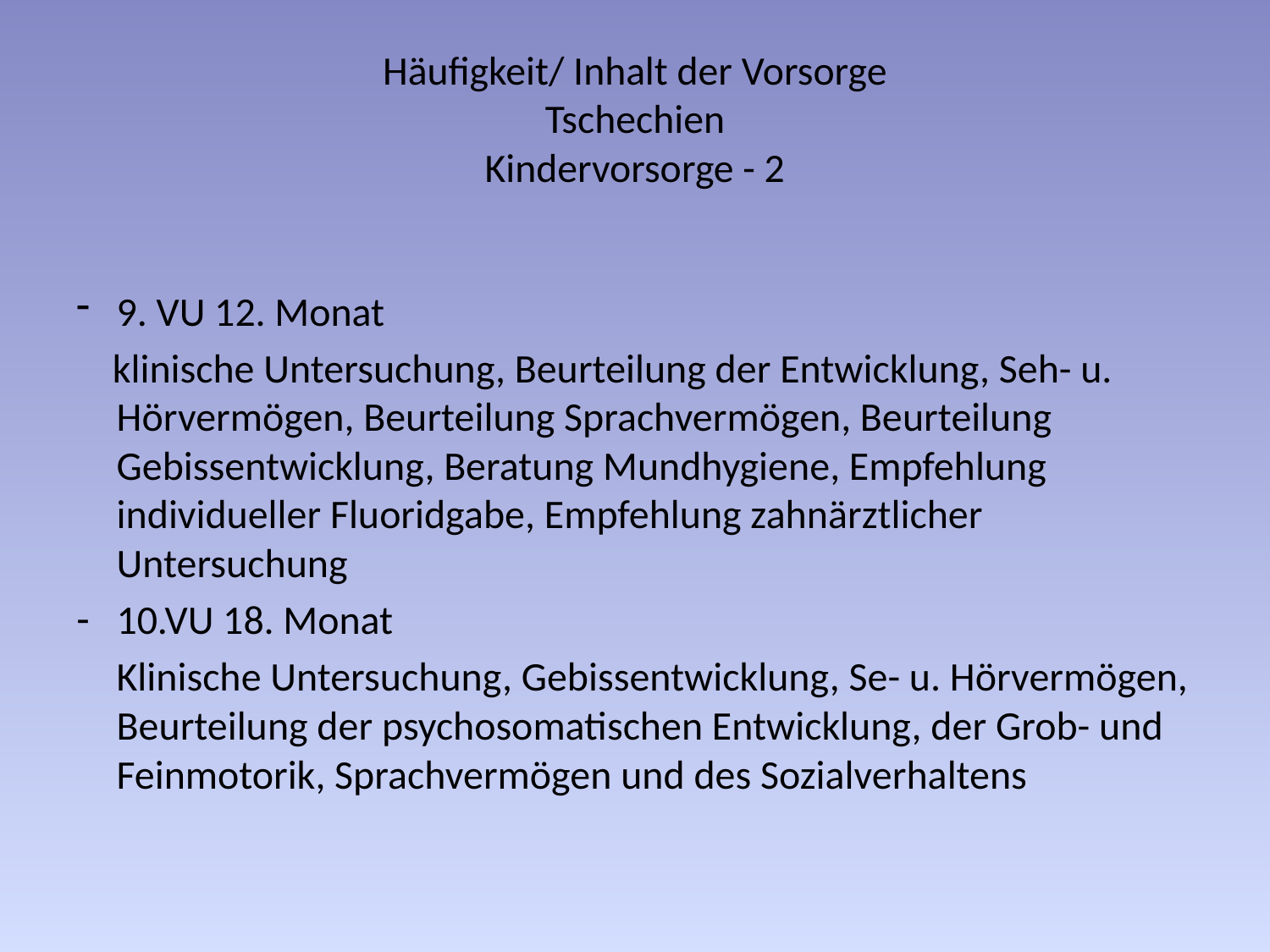

# Häufigkeit/ Inhalt der Vorsorge Tschechien Kindervorsorge - 2

9. VU 12. Monat
    klinische Untersuchung, Beurteilung der Entwicklung, Seh- u. Hörvermögen, Beurteilung Sprachvermögen, Beurteilung Gebissentwicklung, Beratung Mundhygiene, Empfehlung individueller Fluoridgabe, Empfehlung zahnärztlicher Untersuchung
10.VU 18. Monat
	Klinische Untersuchung, Gebissentwicklung, Se- u. Hörvermögen, Beurteilung der psychosomatischen Entwicklung, der Grob- und Feinmotorik, Sprachvermögen und des Sozialverhaltens